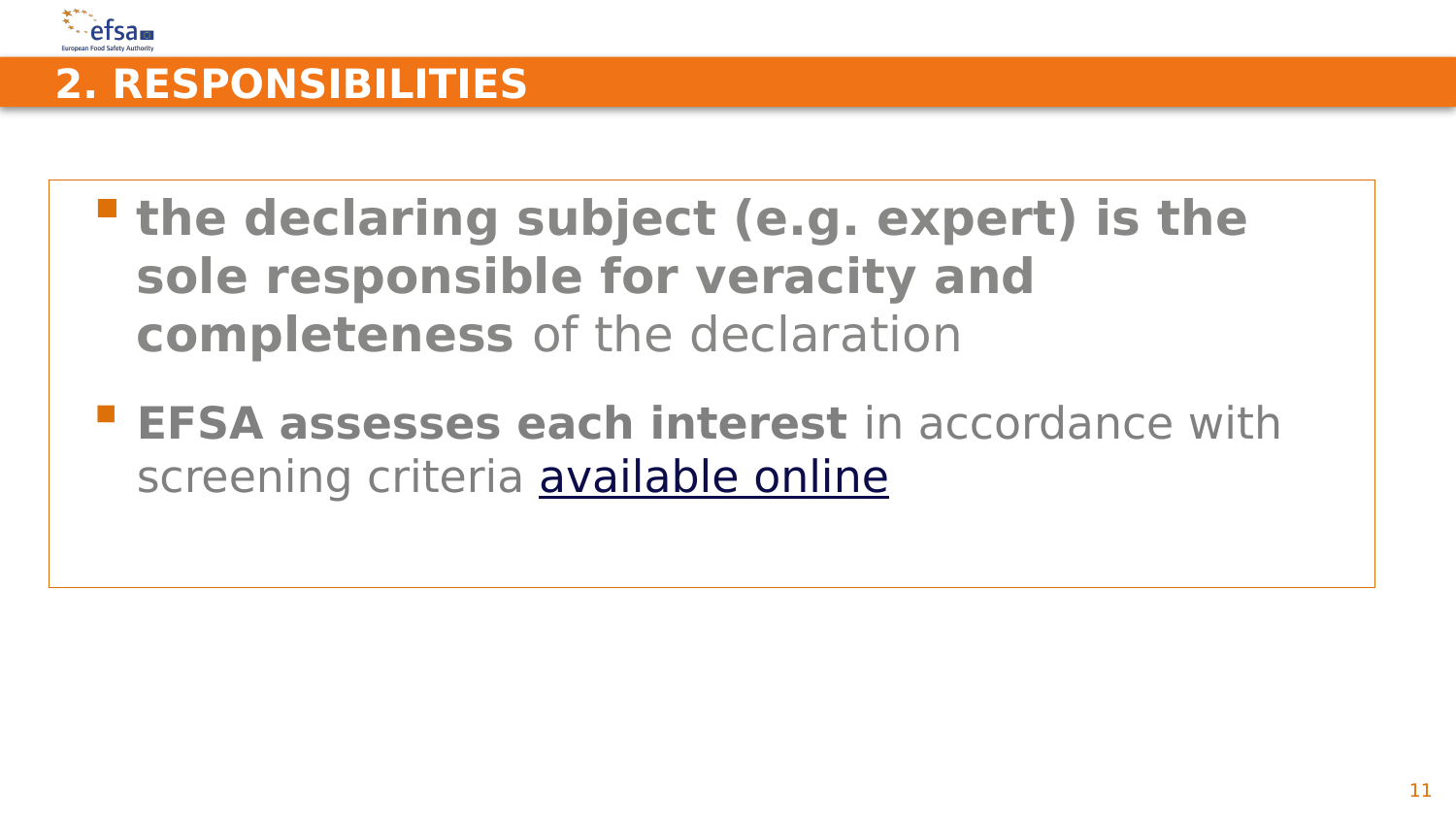

# 2. RESPONSIBILITIES
the declaring subject (e.g. expert) is the sole responsible for veracity and completeness of the declaration
EFSA assesses each interest in accordance with screening criteria available online